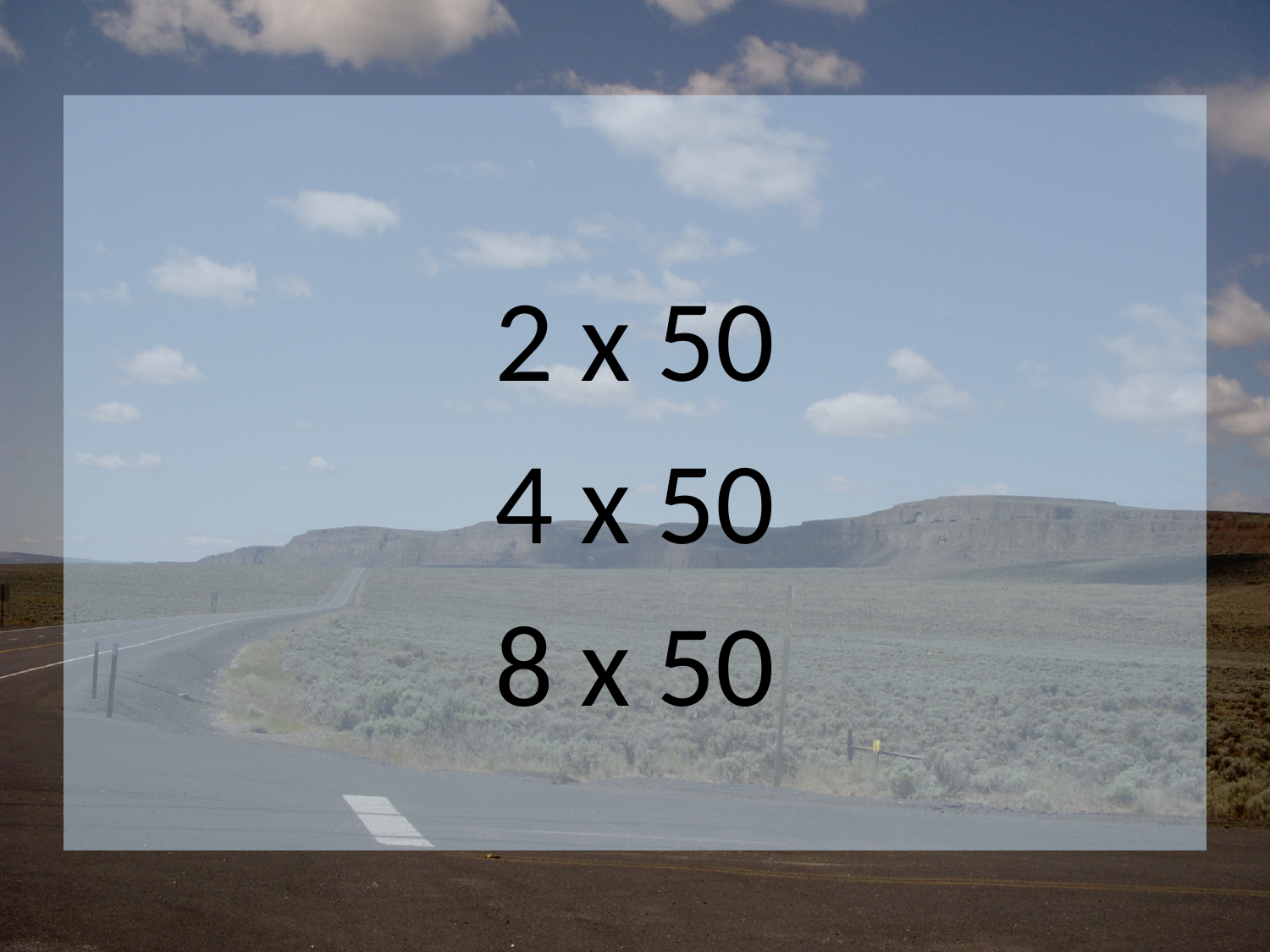

2 x 50
4 x 50
8 x 50